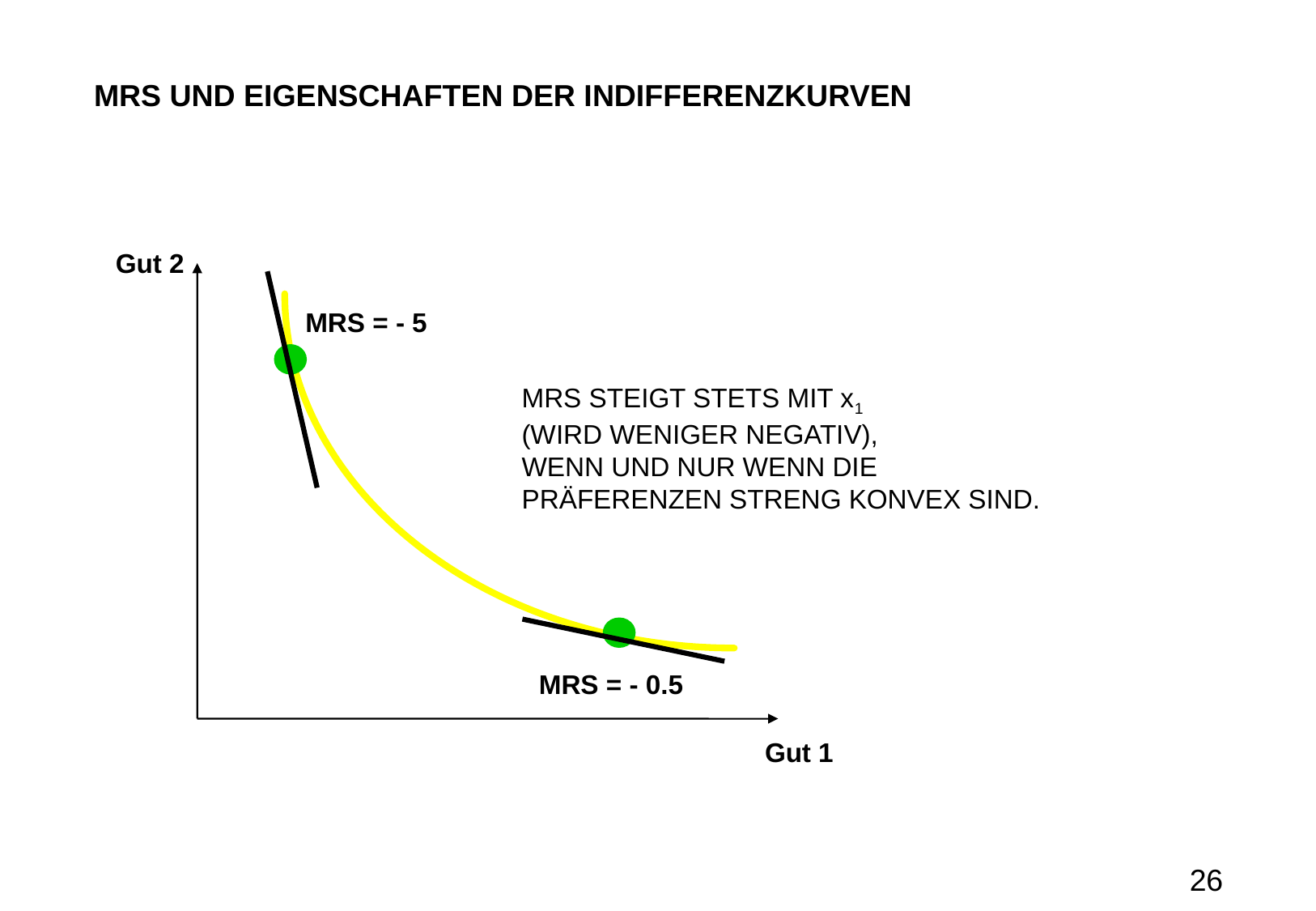

# MRS und Eigenschaften der Indifferenzkurven
Gut 2

MRS = - 5

MRS STEIGT STETS MIT x1
(WIRD WENIGER NEGATIV),
WENN UND NUR WENN DIE
PRÄFERENZEN STRENG KONVEX SIND.

MRS = - 0.5

Gut 1